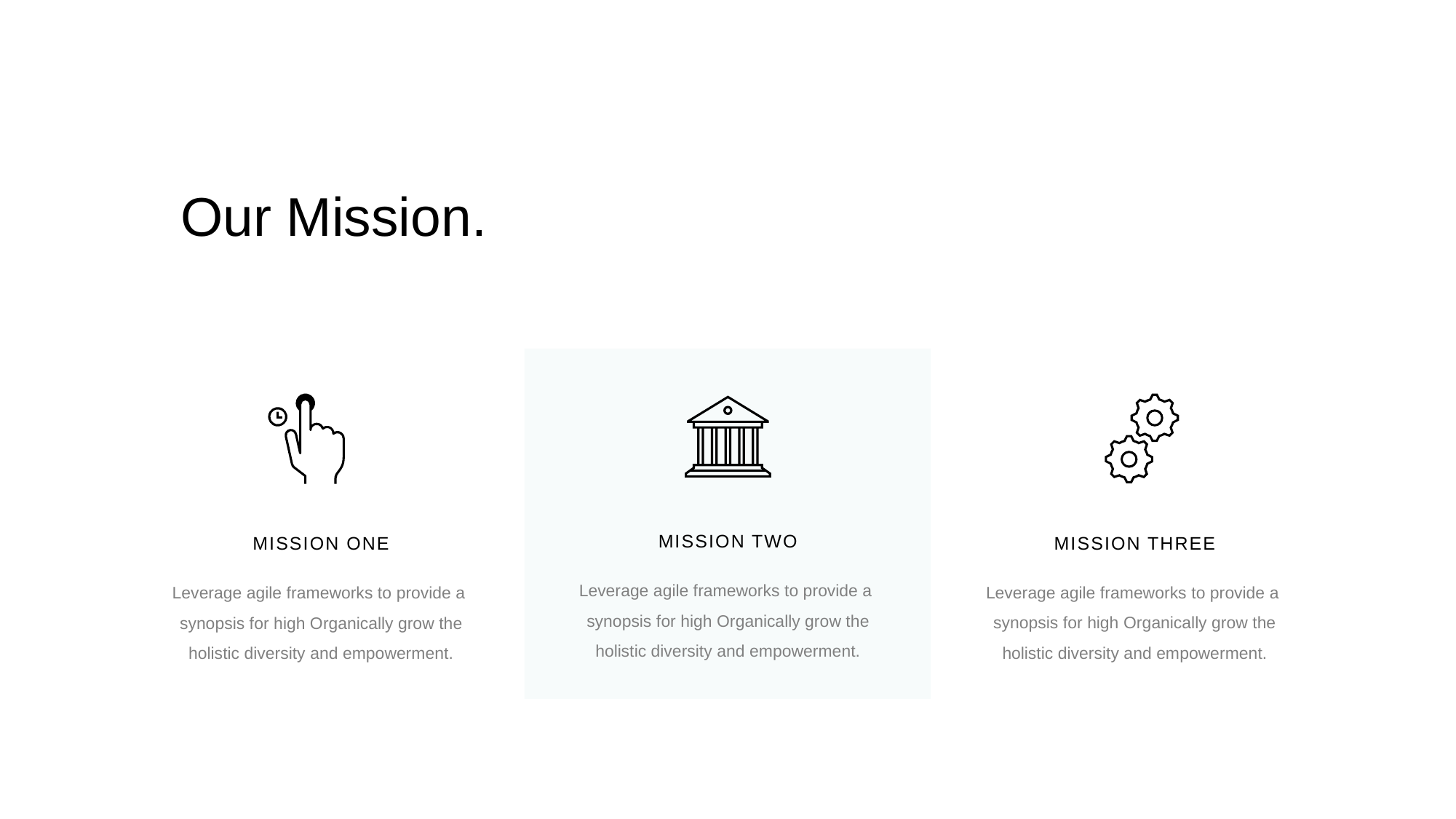

minimalism as a lifestyle is an art of letting go
Our Mission.

MISSION TWO
MISSION THREE
MISSION ONE
Leverage agile frameworks to provide a  synopsis for high Organically grow the holistic diversity and empowerment.
Leverage agile frameworks to provide a  synopsis for high Organically grow the holistic diversity and empowerment.
Leverage agile frameworks to provide a  synopsis for high Organically grow the holistic diversity and empowerment.